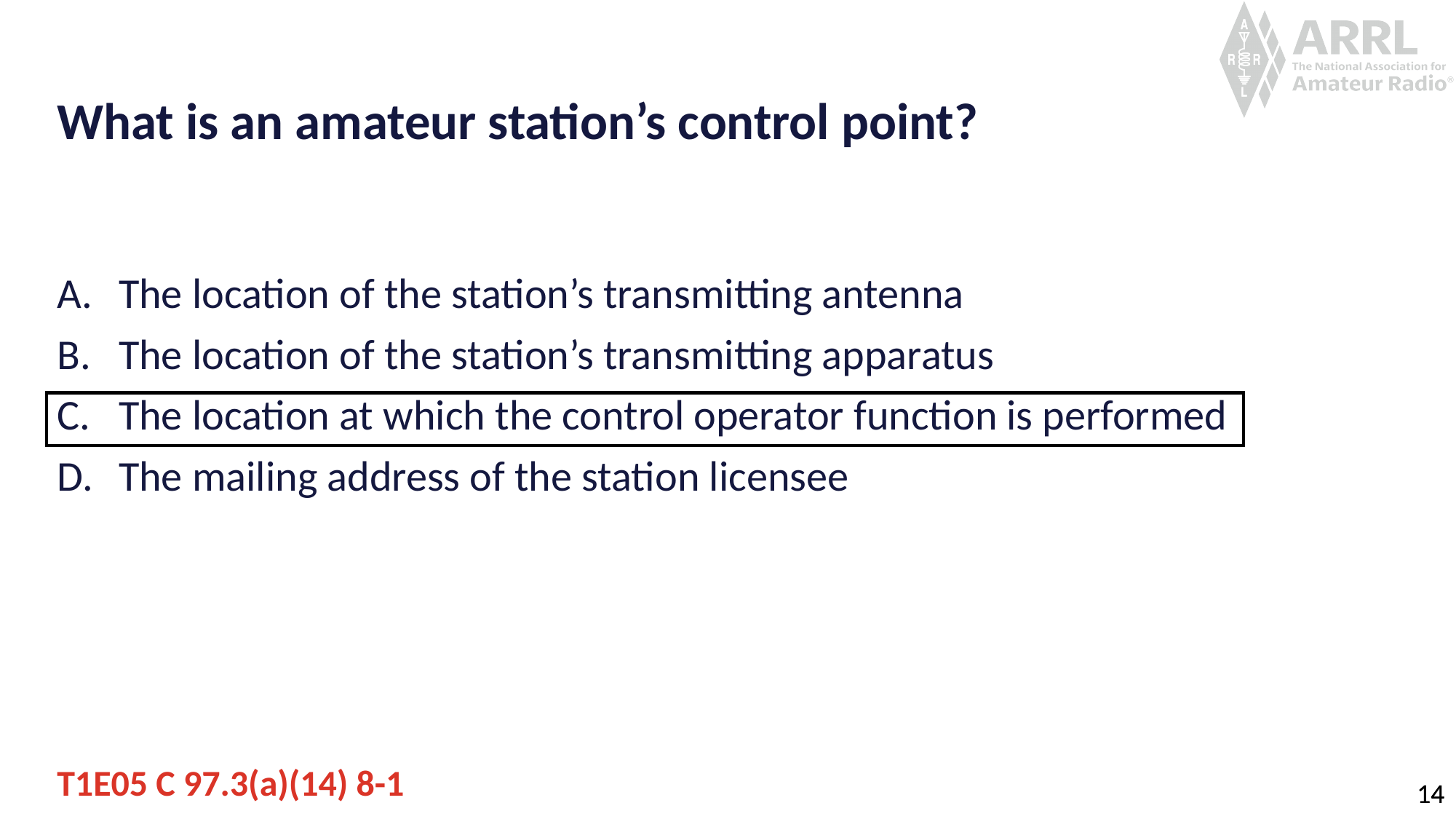

# What is an amateur station’s control point?
The location of the station’s transmitting antenna
The location of the station’s transmitting apparatus
The location at which the control operator function is performed
The mailing address of the station licensee

T1E05 C 97.3(a)(14) 8-1